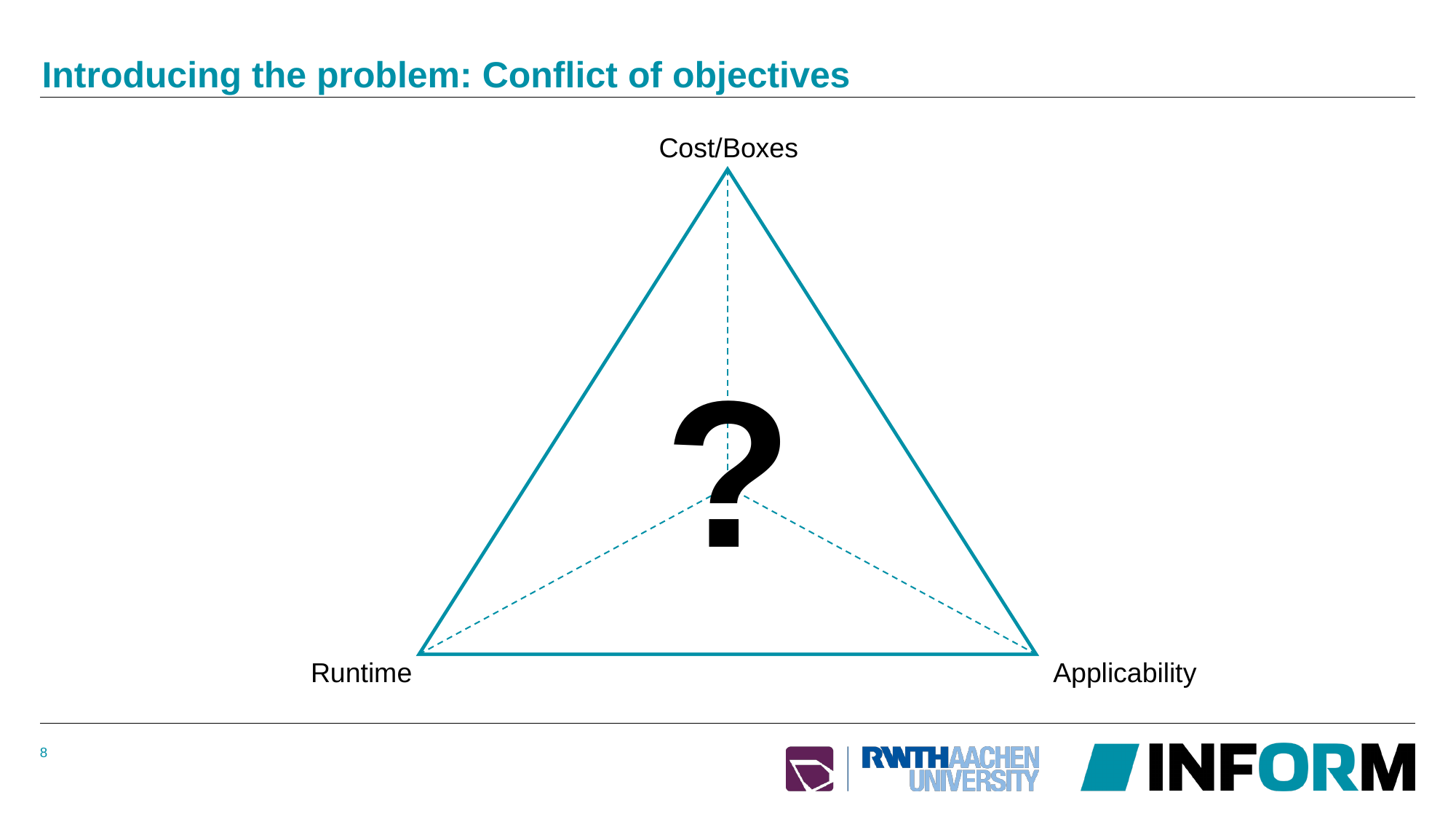

# Introducing the problem: Conflict of objectives
Cost/Boxes

?
Runtime
Applicability